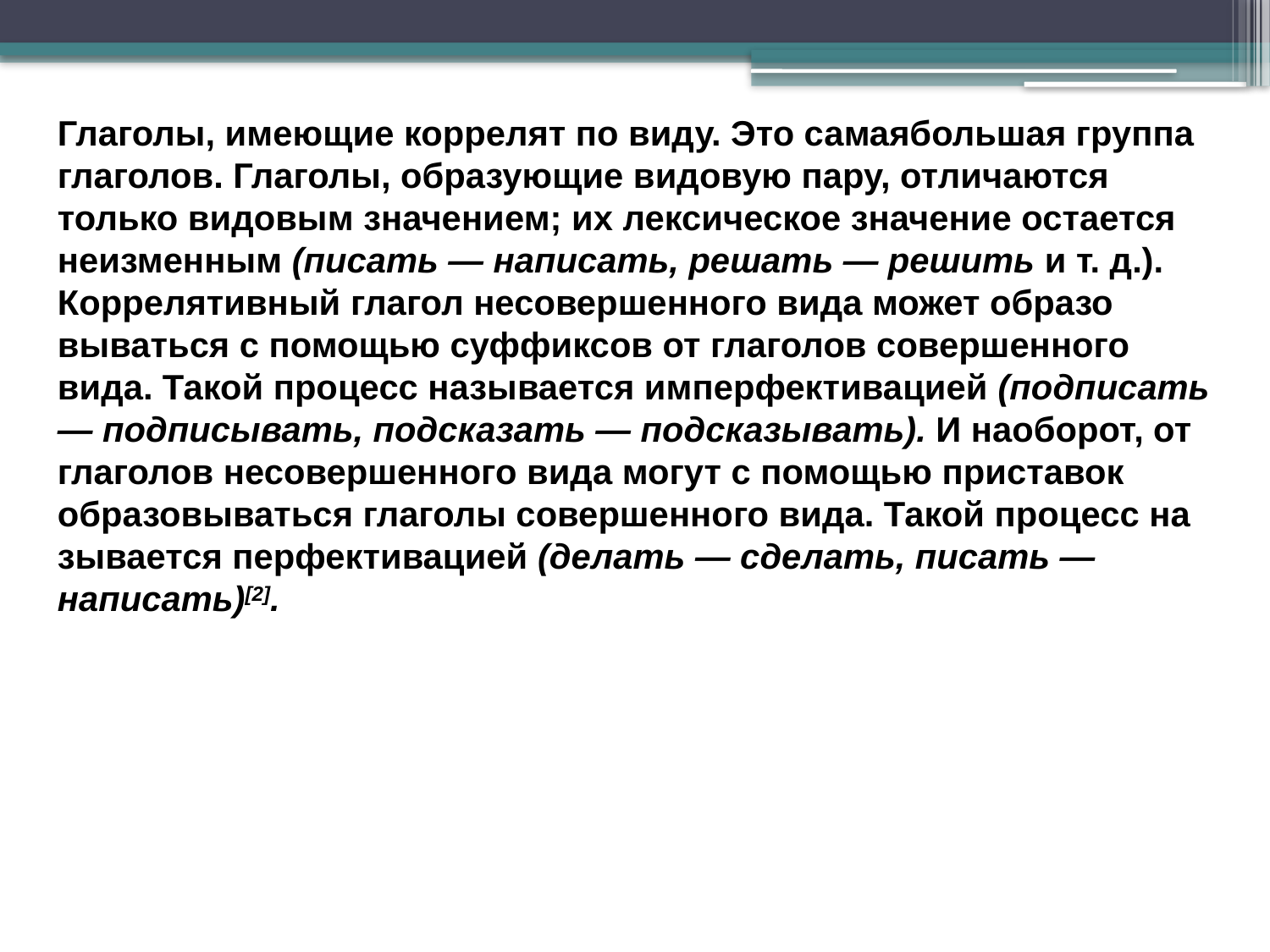

Глаголы, имеющие коррелят по виду. Это самаябольшая группа глаголов. Глаголы, образующие видовую пару, от­личаются только видовым значением; их лексическое значение остается неизменным (писать — написать, решать — решить и т. д.).
Коррелятивный глагол несовершенного вида может образо­вываться с помощью суффиксов от глаголов совершенного вида. Такой процесс называется имперфективацией (подпи­сать— подписывать, подсказать — подсказывать). И наоборот, от глаголов несовершенного вида могут с помощью приставок образовываться глаголы совершенного вида. Такой процесс на­зывается перфективацией (делать — сделать, писать — написать)[2].